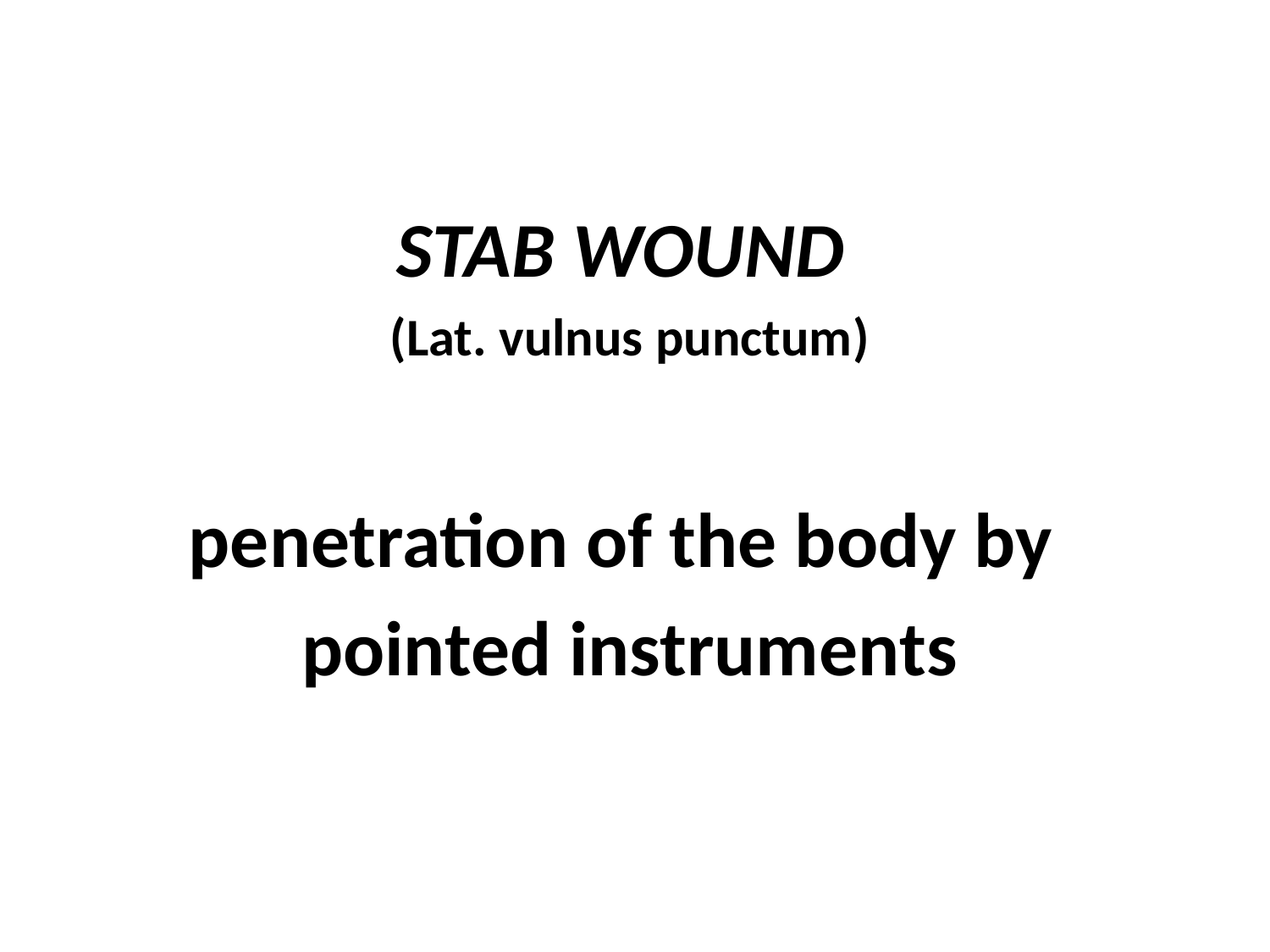

STAB WOUND
(Lat. vulnus punctum)

penetration of the body by
pointed instruments